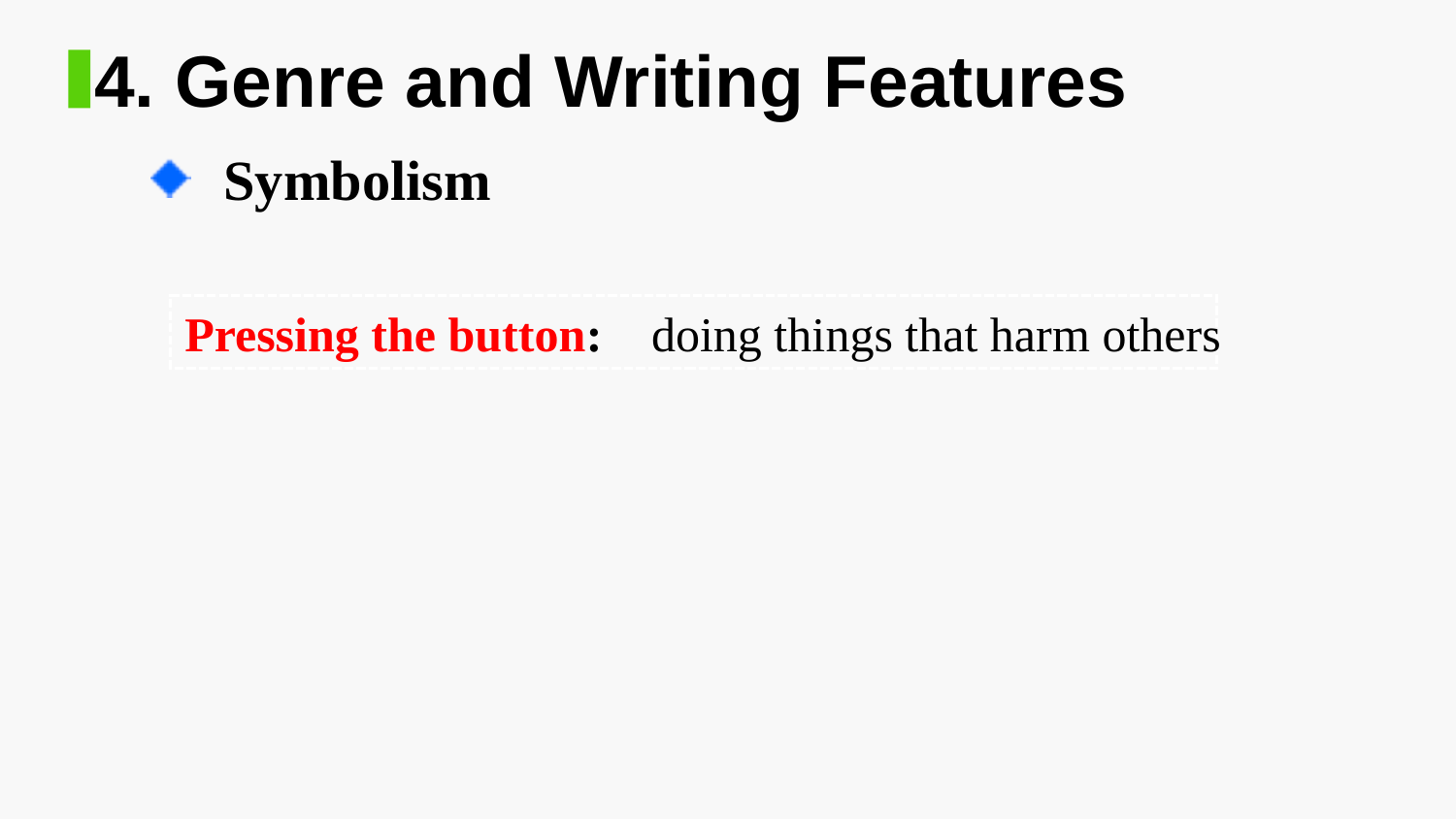

4. Genre and Writing Features

Symbolism
Pressing the button:
doing things that harm others